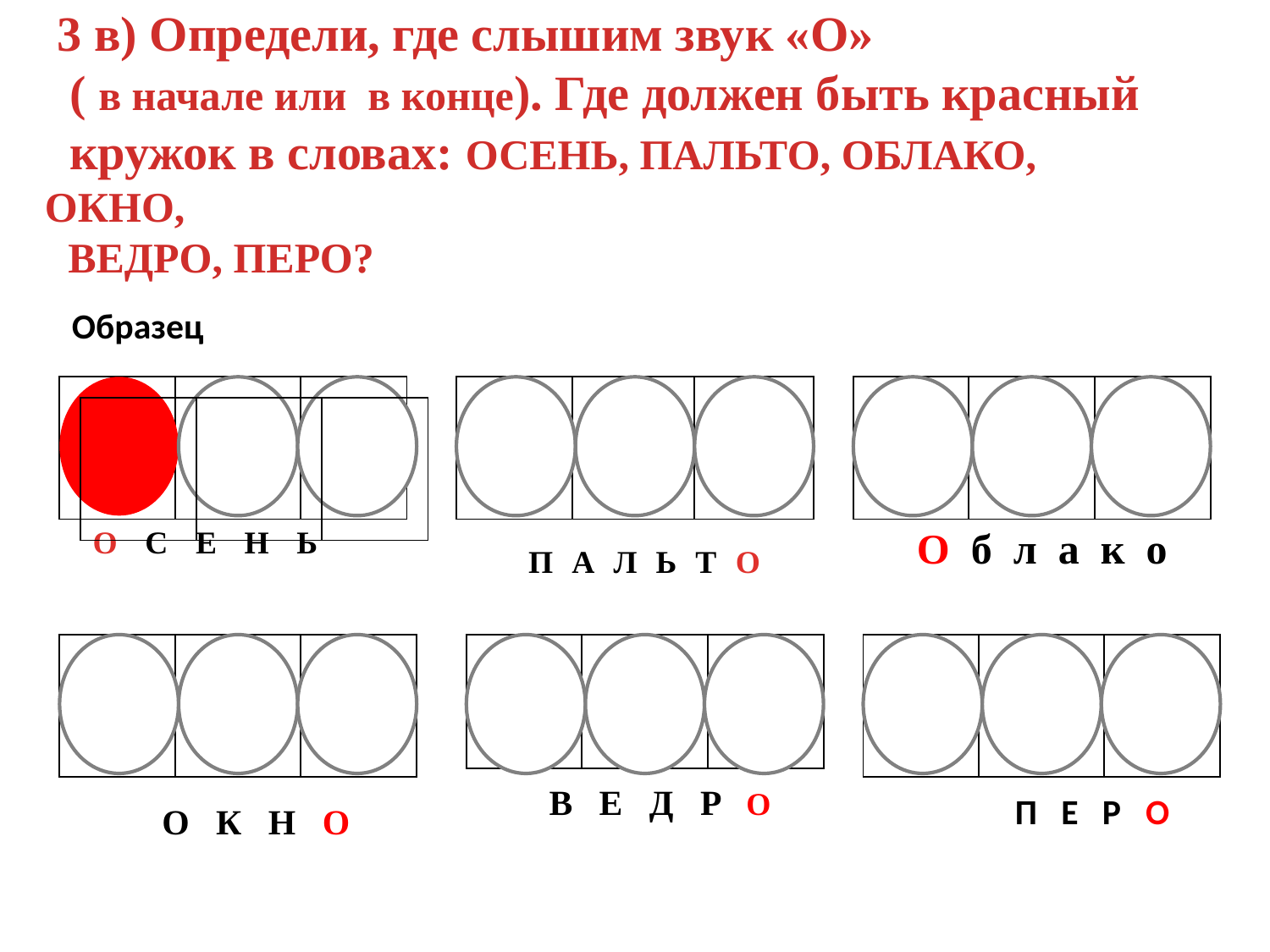

3 в) Определи, где слышим звук «О»
 ( в начале или  в конце). Где должен быть красный
 кружок в словах: ОСЕНЬ, ПАЛЬТО, ОБЛАКО, ОКНО,
 ВЕДРО, ПЕРО?
Образец
|  |  |  |
| --- | --- | --- |

|  |  |  |
| --- | --- | --- |

|  |  |  |
| --- | --- | --- |

|  |  |  |
| --- | --- | --- |
О   С   Е   Н   Ь
О  б  л  а  к  о
 П  А  Л  Ь  Т  О
|  |  |  |
| --- | --- | --- |

| В |  |  |
| --- | --- | --- |

|  |  |  |
| --- | --- | --- |

В   Е   Д   Р   О
П   Е   Р   О
О   К   Н   О